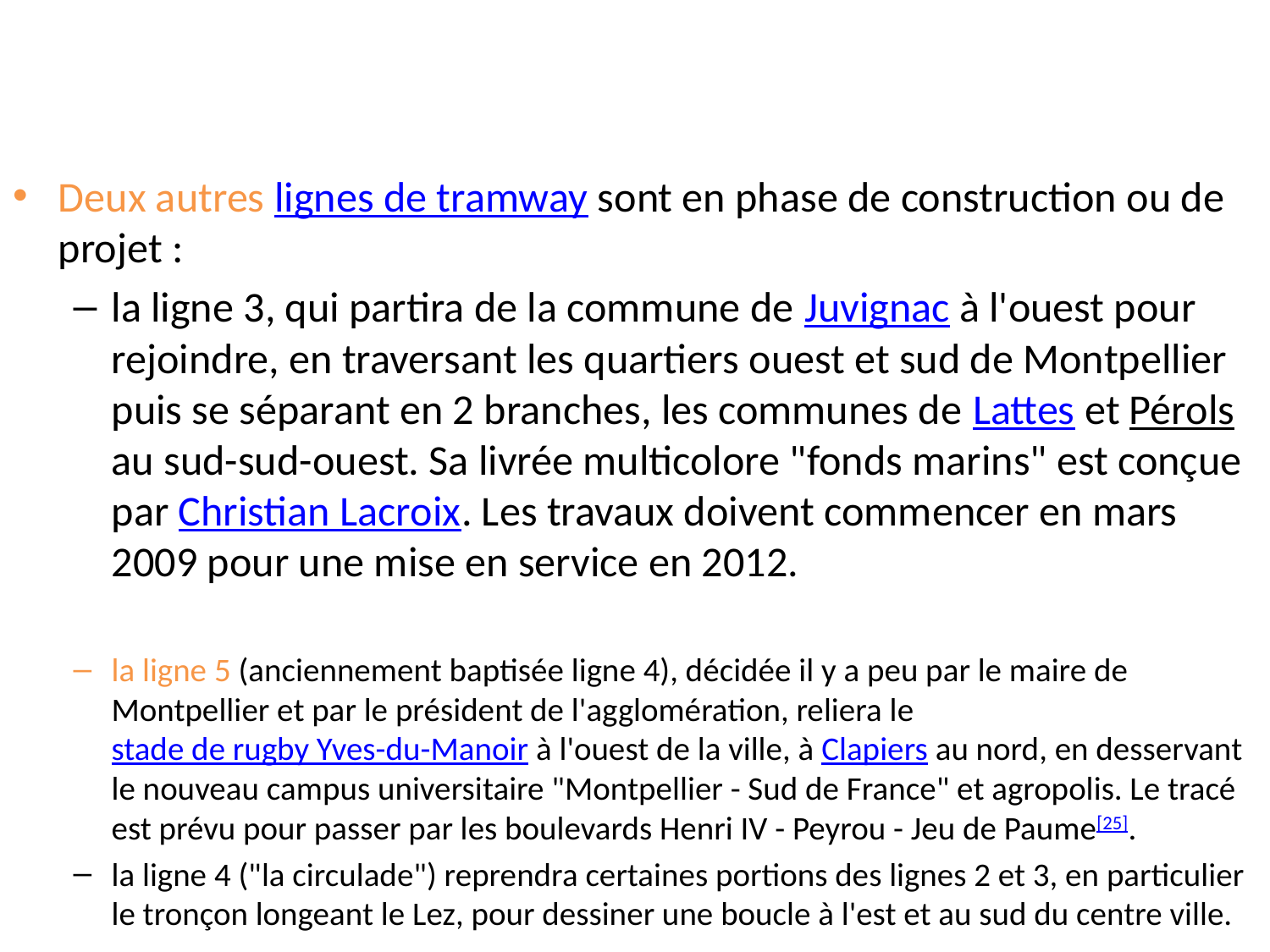

#

Deux autres lignes de tramway sont en phase de construction ou de projet :
la ligne 3, qui partira de la commune de Juvignac à l'ouest pour rejoindre, en traversant les quartiers ouest et sud de Montpellier puis se séparant en 2 branches, les communes de Lattes et Pérols au sud-sud-ouest. Sa livrée multicolore "fonds marins" est conçue par Christian Lacroix. Les travaux doivent commencer en mars 2009 pour une mise en service en 2012.

la ligne 5 (anciennement baptisée ligne 4), décidée il y a peu par le maire de Montpellier et par le président de l'agglomération, reliera le stade de rugby Yves-du-Manoir à l'ouest de la ville, à Clapiers au nord, en desservant le nouveau campus universitaire "Montpellier - Sud de France" et agropolis. Le tracé est prévu pour passer par les boulevards Henri IV - Peyrou - Jeu de Paume[25].
la ligne 4 ("la circulade") reprendra certaines portions des lignes 2 et 3, en particulier le tronçon longeant le Lez, pour dessiner une boucle à l'est et au sud du centre ville.